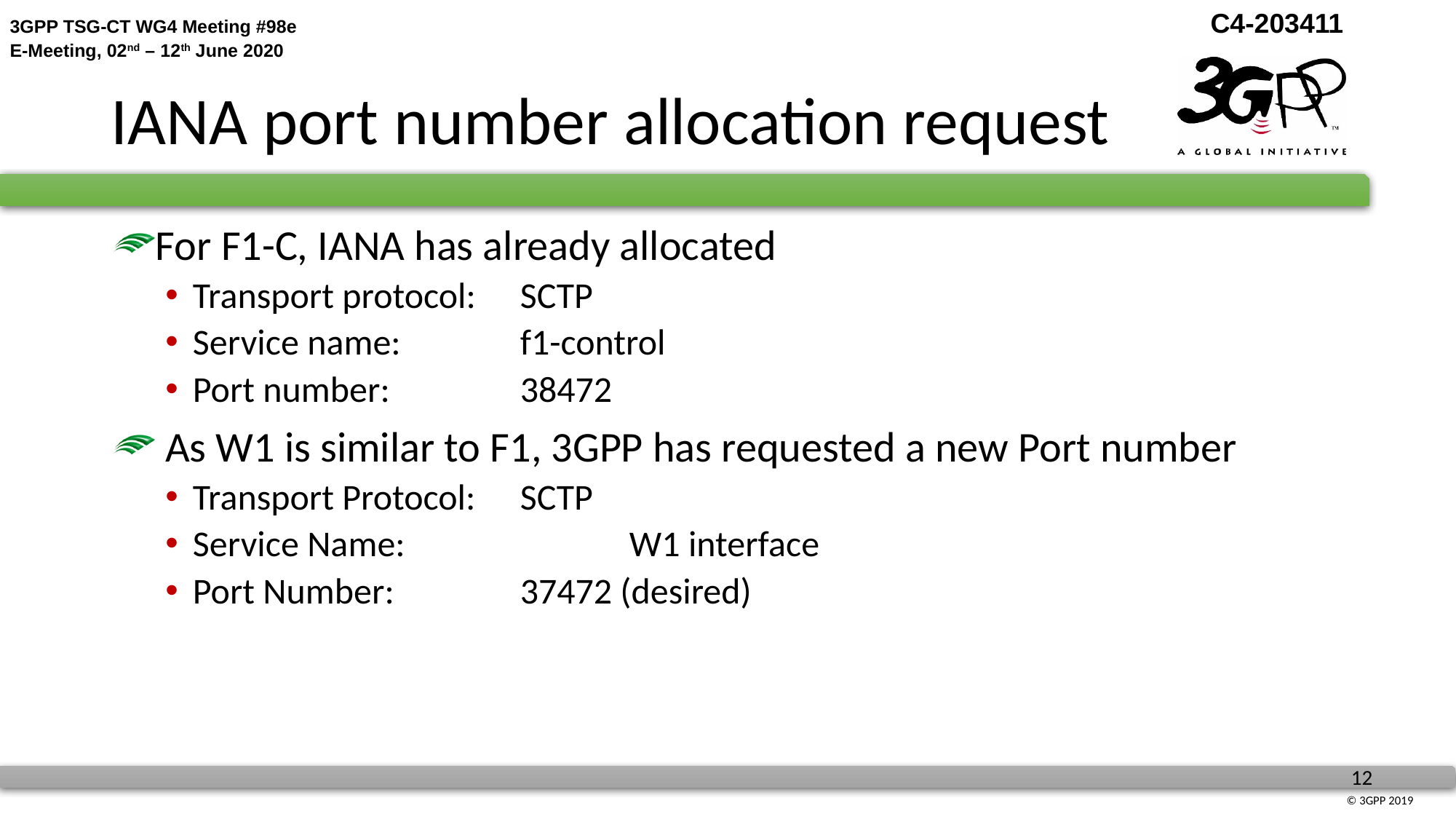

# IANA port number allocation request
For F1-C, IANA has already allocated
Transport protocol: 	SCTP
Service name:		f1-control
Port number: 		38472
 As W1 is similar to F1, 3GPP has requested a new Port number
Transport Protocol:     	SCTP
Service Name:                	W1 interface
Port Number:		37472 (desired)